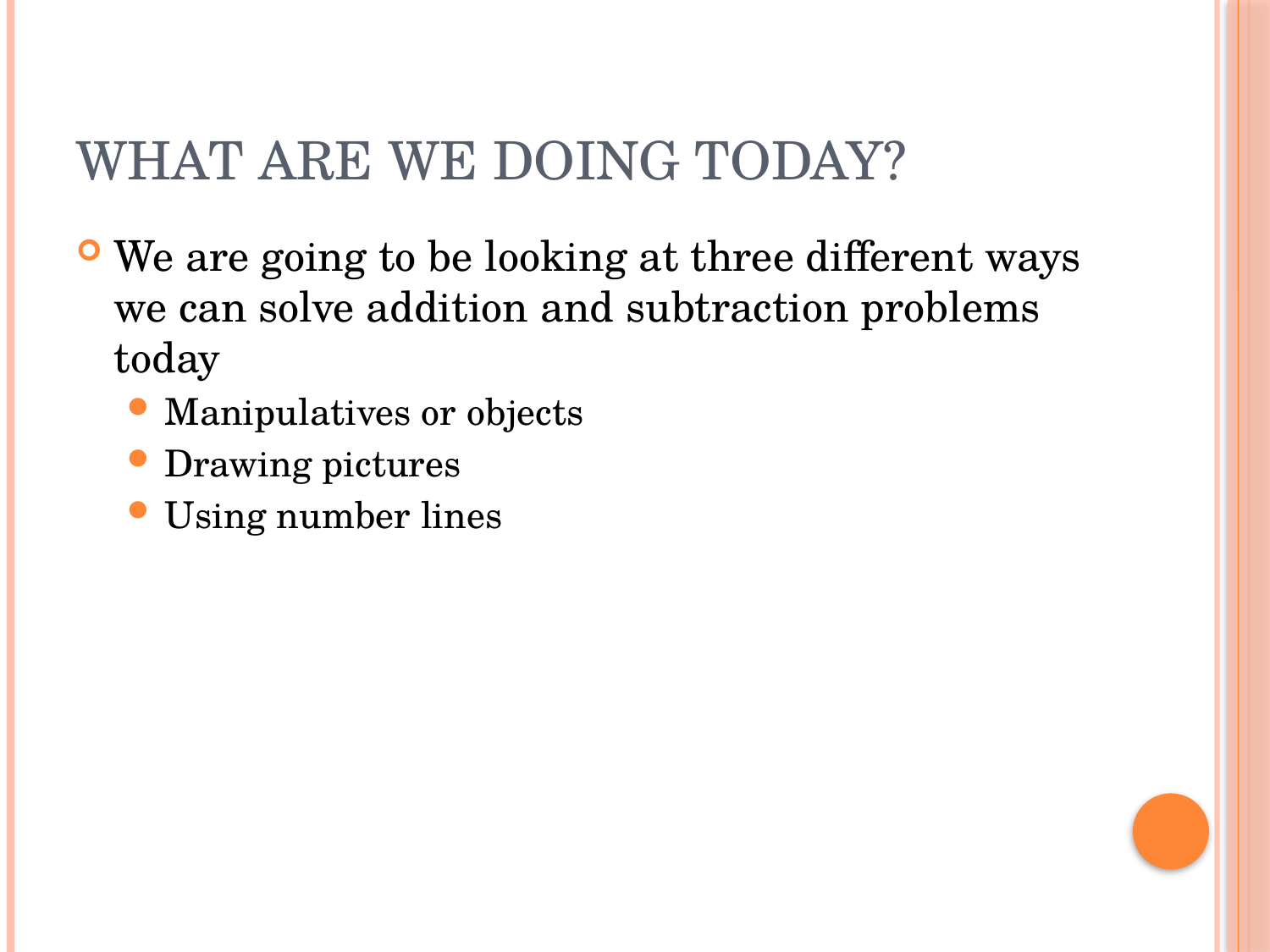

# What are we doing today?
We are going to be looking at three different ways we can solve addition and subtraction problems today
Manipulatives or objects
Drawing pictures
Using number lines